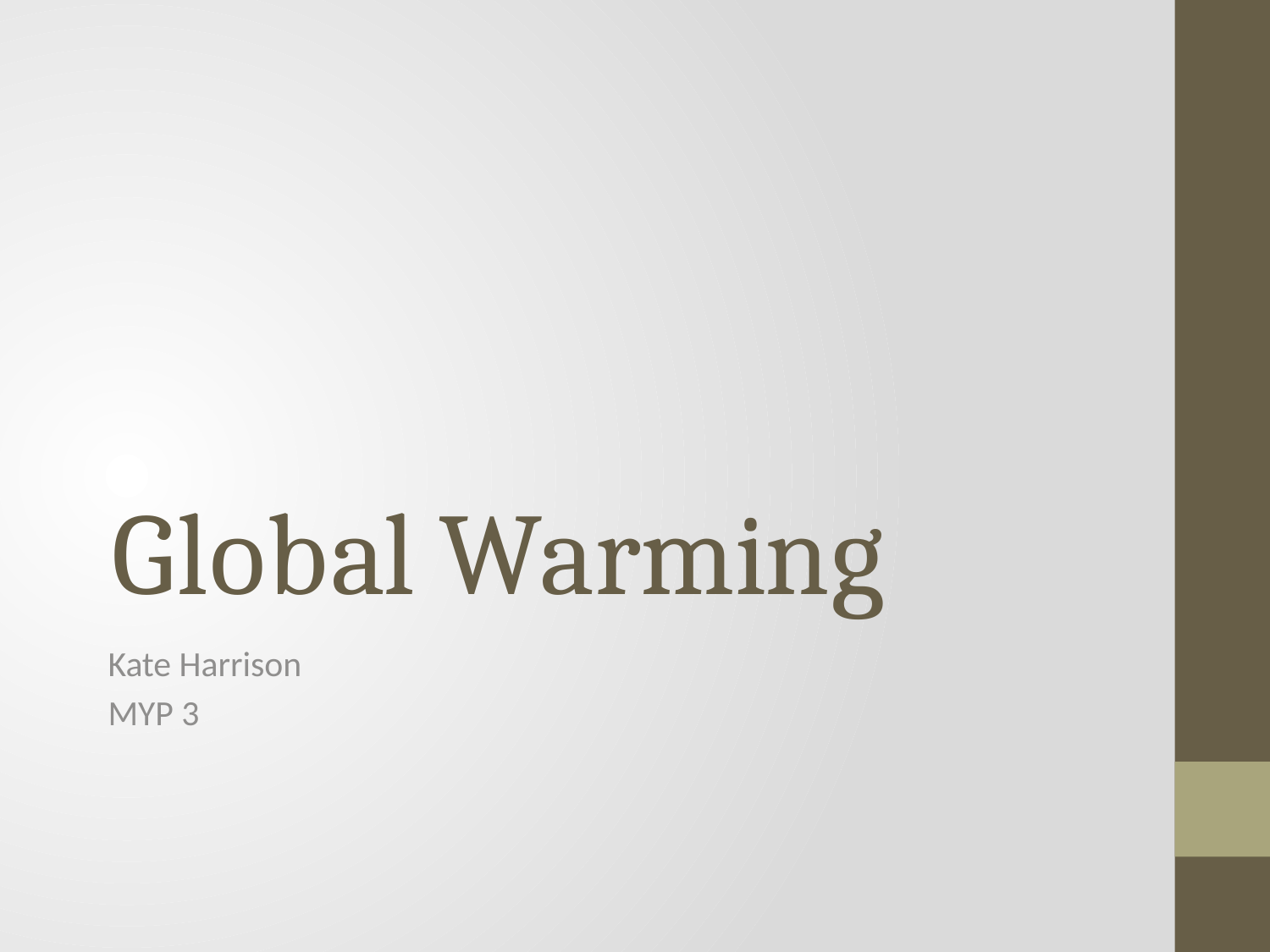

# Global Warming
Kate Harrison
MYP 3